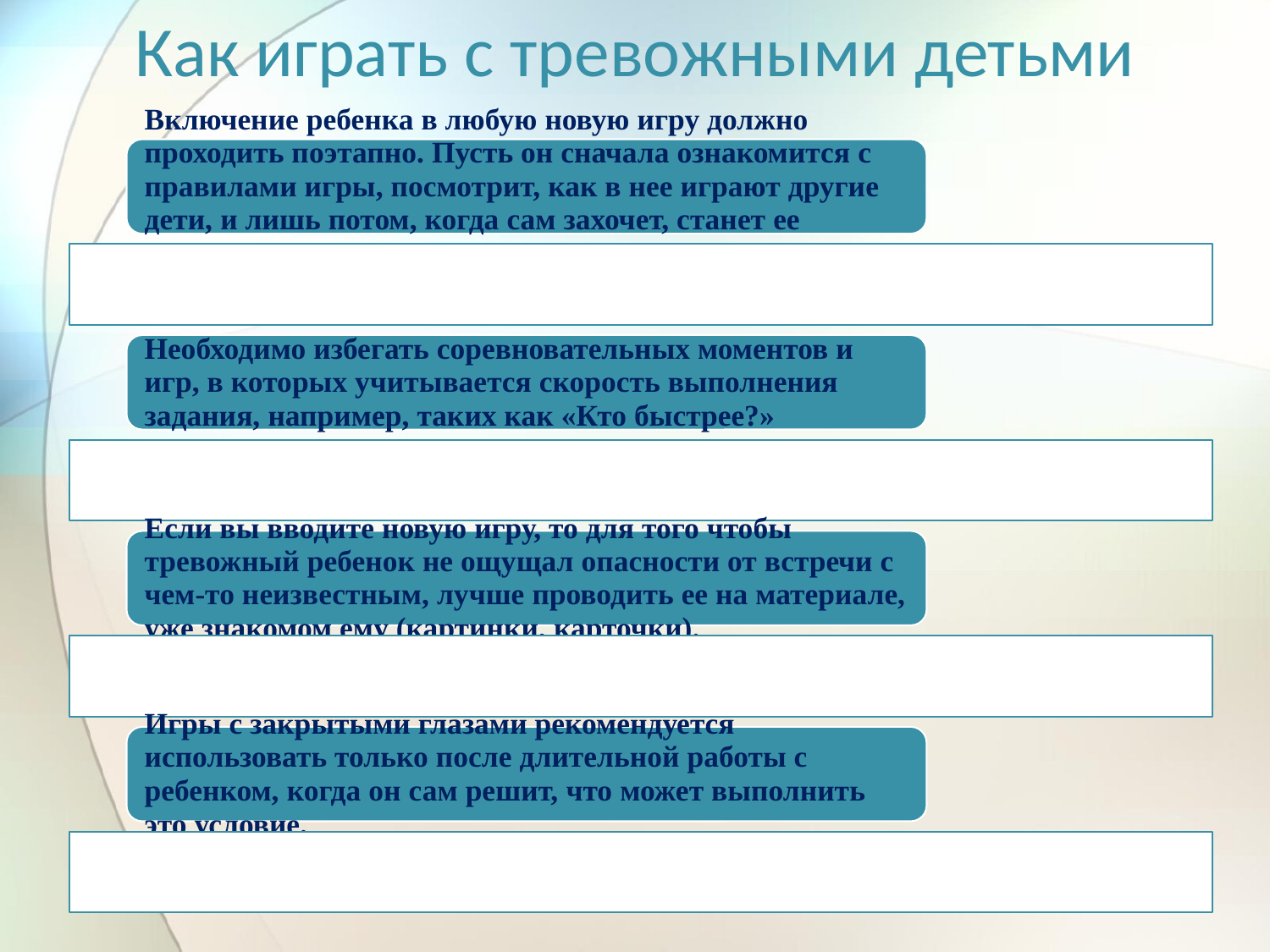

Как играть с тревожными детьми
Если вы вводите новую игру, то для того чтобы тревожный ребенок не ощущал опасности от встречи с чем-то неизвестным, лучше проводить ее на материале, уже знакомом ему (картинки, карточки).
Включение ребенка в любую новую игру должно проходить поэтапно. Пусть он сначала ознакомится с правилами игры, посмотрит, как в нее играют другие дети, и лишь потом, когда сам захочет, станет ее участником.
Необходимо избегать соревновательных моментов и игр, в которых учитывается скорость выполнения задания, например, таких как «Кто быстрее?»
Игры с закрытыми глазами рекомендуется использовать только после длительной работы с ребенком, когда он сам решит, что может выполнить это условие.